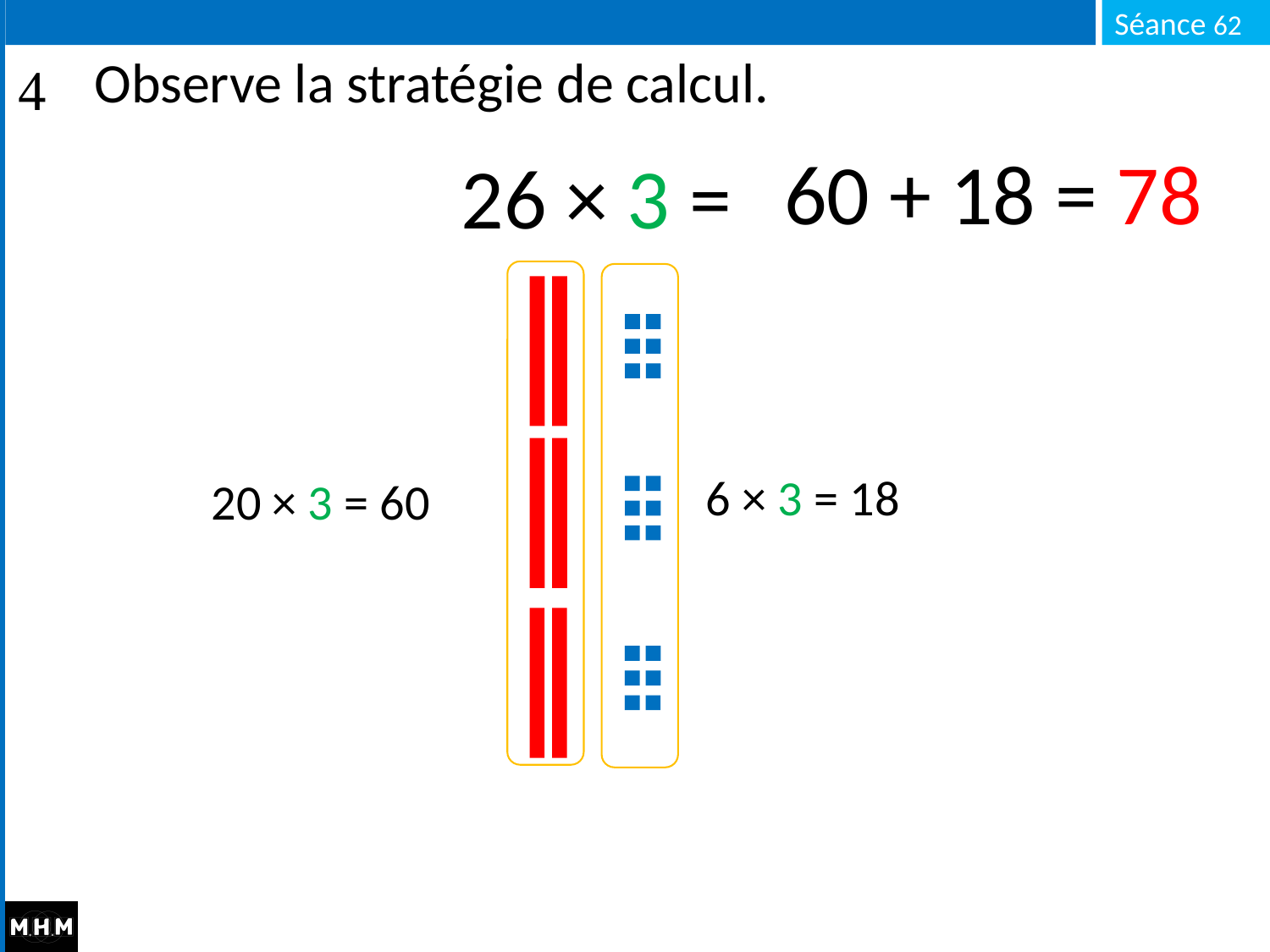

# Observe la stratégie de calcul.
60 + 18 = 78
26 × 3 = …

6 × 3 = 18
20 × 3 = 60